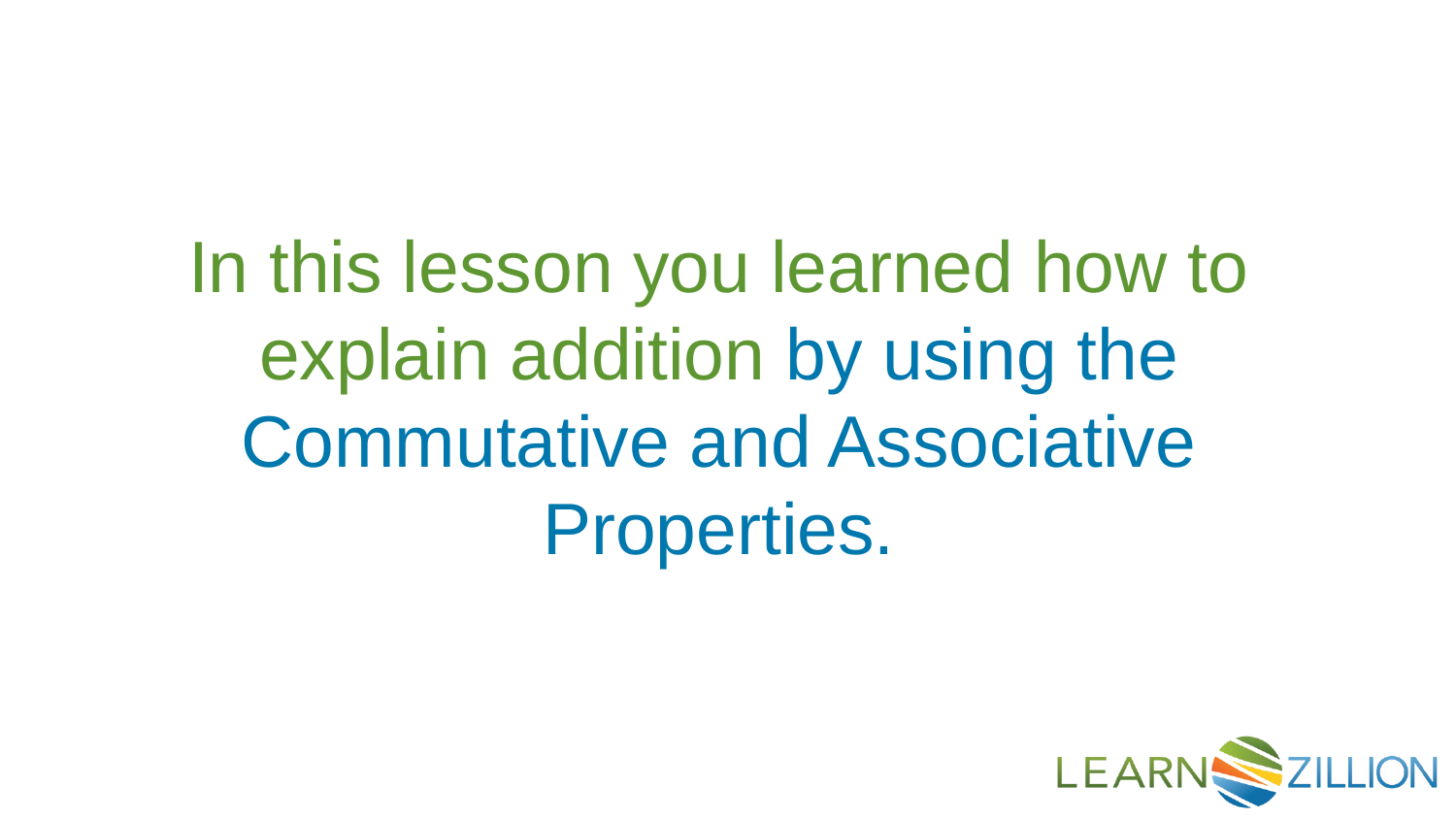

In this lesson you learned how to explain addition by using the Commutative and Associative Properties.